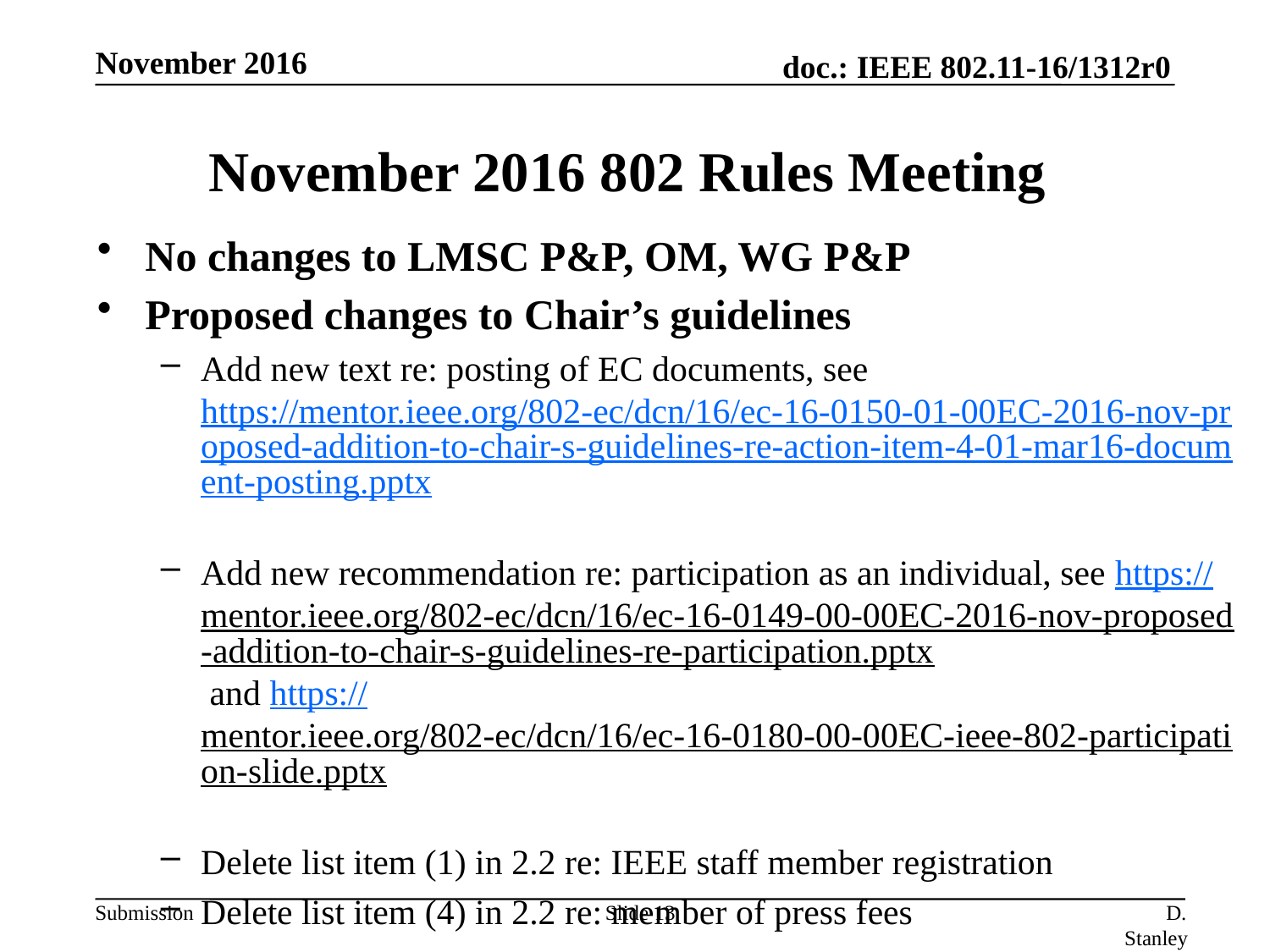

November 2016
# November 2016 802 Rules Meeting
No changes to LMSC P&P, OM, WG P&P
Proposed changes to Chair’s guidelines
Add new text re: posting of EC documents, see https://mentor.ieee.org/802-ec/dcn/16/ec-16-0150-01-00EC-2016-nov-proposed-addition-to-chair-s-guidelines-re-action-item-4-01-mar16-document-posting.pptx
Add new recommendation re: participation as an individual, see https://mentor.ieee.org/802-ec/dcn/16/ec-16-0149-00-00EC-2016-nov-proposed-addition-to-chair-s-guidelines-re-participation.pptx and https://mentor.ieee.org/802-ec/dcn/16/ec-16-0180-00-00EC-ieee-802-participation-slide.pptx
Delete list item (1) in 2.2 re: IEEE staff member registration
Delete list item (4) in 2.2 re: member of press fees

Slide 13
D. Stanley, HP Enterprise